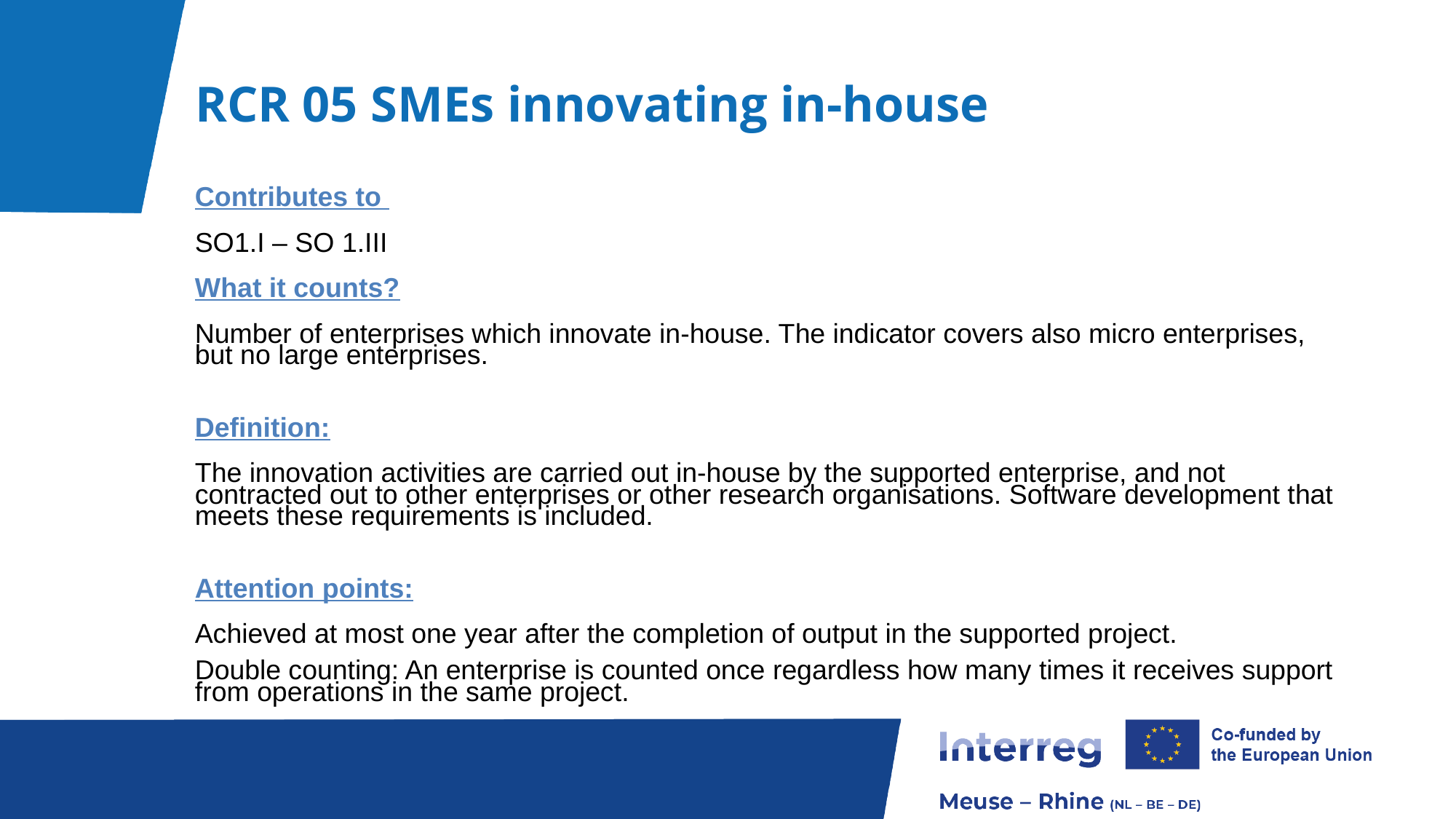

# RCR 05 SMEs innovating in-house
Contributes to
SO1.I – SO 1.III
What it counts?
Number of enterprises which innovate in-house. The indicator covers also micro enterprises, but no large enterprises.

Definition:
The innovation activities are carried out in-house by the supported enterprise, and not contracted out to other enterprises or other research organisations. Software development that meets these requirements is included.

Attention points:
Achieved at most one year after the completion of output in the supported project.
Double counting: An enterprise is counted once regardless how many times it receives support from operations in the same project.